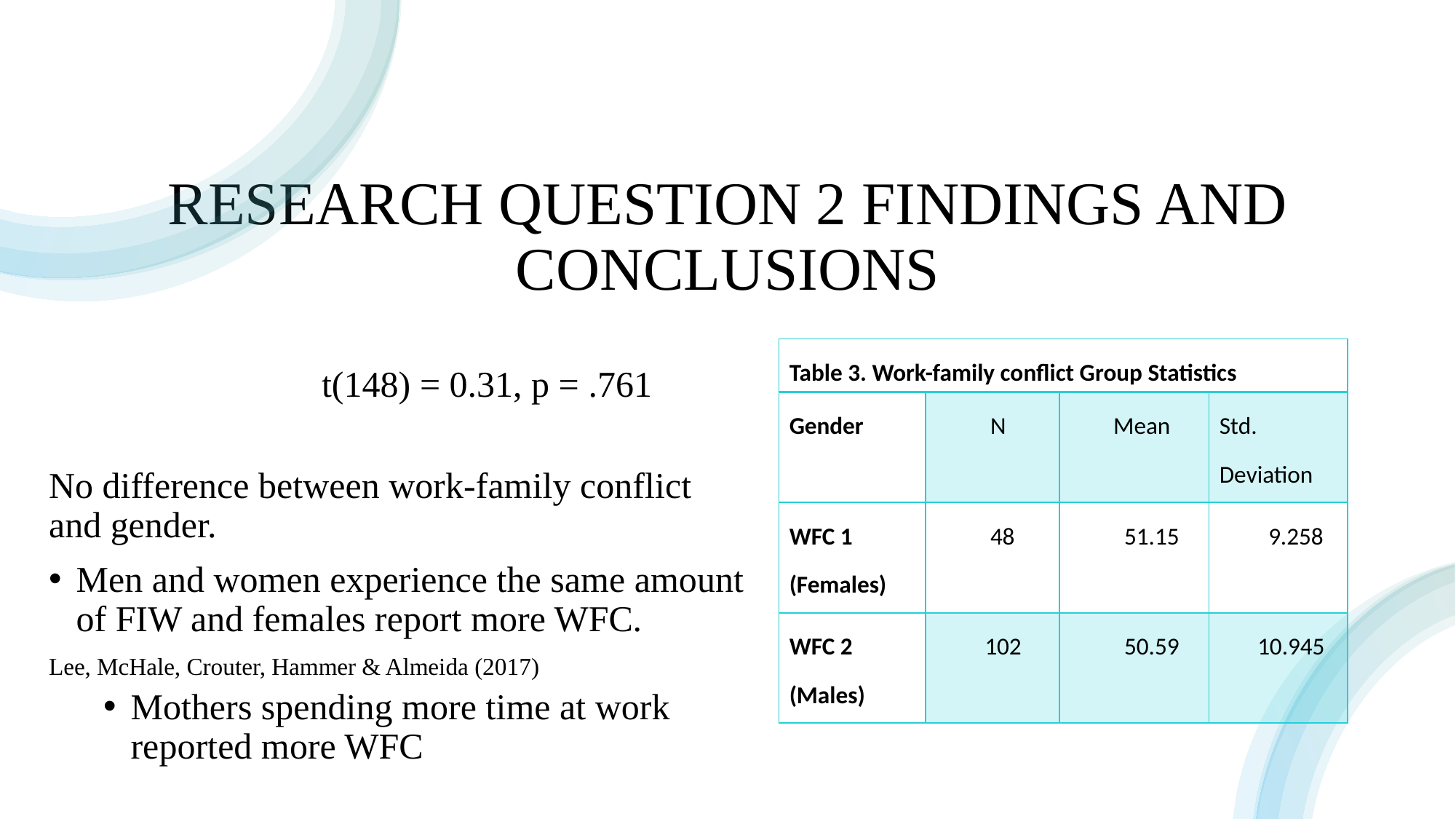

# RESEARCH QUESTION 2 FINDINGS AND CONCLUSIONS

t(148) = 0.31, p = .761

No difference between work-family conflict and gender.
Men and women experience the same amount of FIW and females report more WFC.
Lee, McHale, Crouter, Hammer & Almeida (2017)
Mothers spending more time at work reported more WFC

| Table 3. Work-family conflict Group Statistics |  |  |  |
| --- | --- | --- | --- |
| Gender | N | Mean | Std. Deviation |
| WFC 1 (Females) | 48 | 51.15 | 9.258 |
| WFC 2 (Males) | 102 | 50.59 | 10.945 |